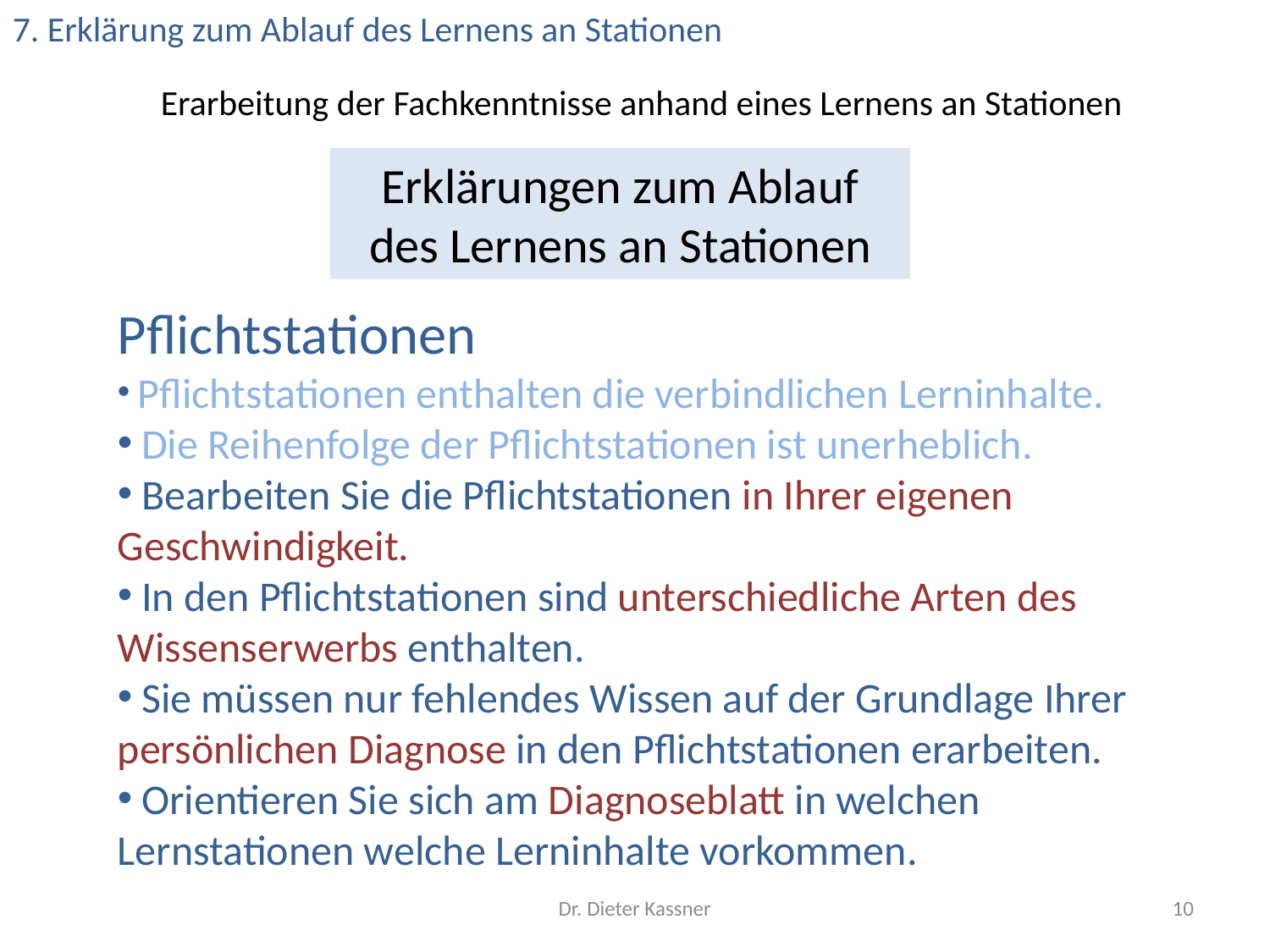

7. Erklärung zum Ablauf des Lernens an Stationen
Erarbeitung der Fachkenntnisse anhand eines Lernens an Stationen
Erklärungen zum Ablauf des Lernens an Stationen
Pflichtstationen
 Pflichtstationen enthalten die verbindlichen Lerninhalte.
 Die Reihenfolge der Pflichtstationen ist unerheblich.
 Bearbeiten Sie die Pflichtstationen in Ihrer eigenen Geschwindigkeit.
 In den Pflichtstationen sind unterschiedliche Arten des Wissenserwerbs enthalten.
 Sie müssen nur fehlendes Wissen auf der Grundlage Ihrer persönlichen Diagnose in den Pflichtstationen erarbeiten.
 Orientieren Sie sich am Diagnoseblatt in welchen Lernstationen welche Lerninhalte vorkommen.
Dr. Dieter Kassner
10